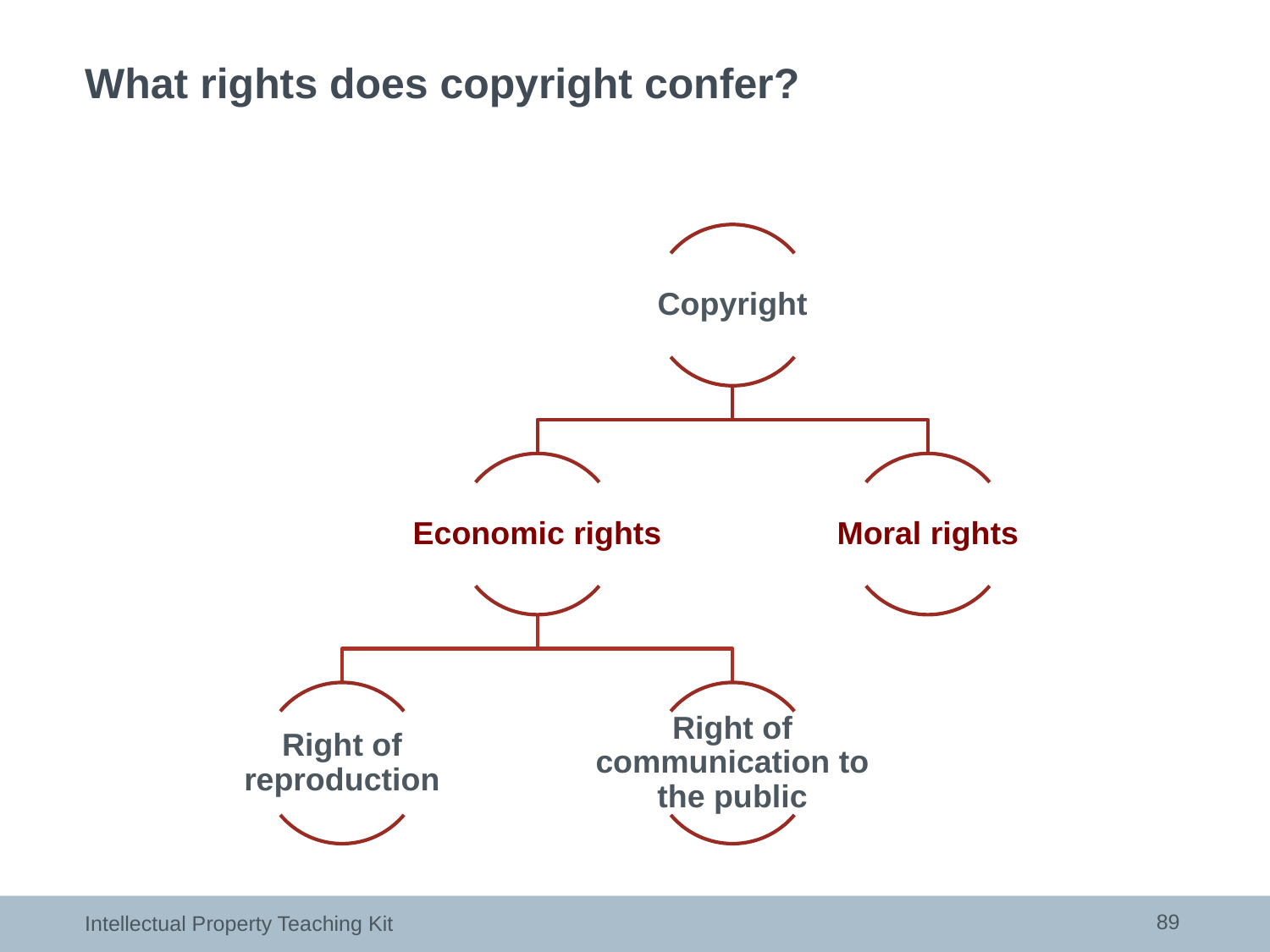

# What rights does copyright confer?
Copyright
Economic rights
Right of reproduction
Right of communication to the public
Moral rights
89
Intellectual Property Teaching Kit